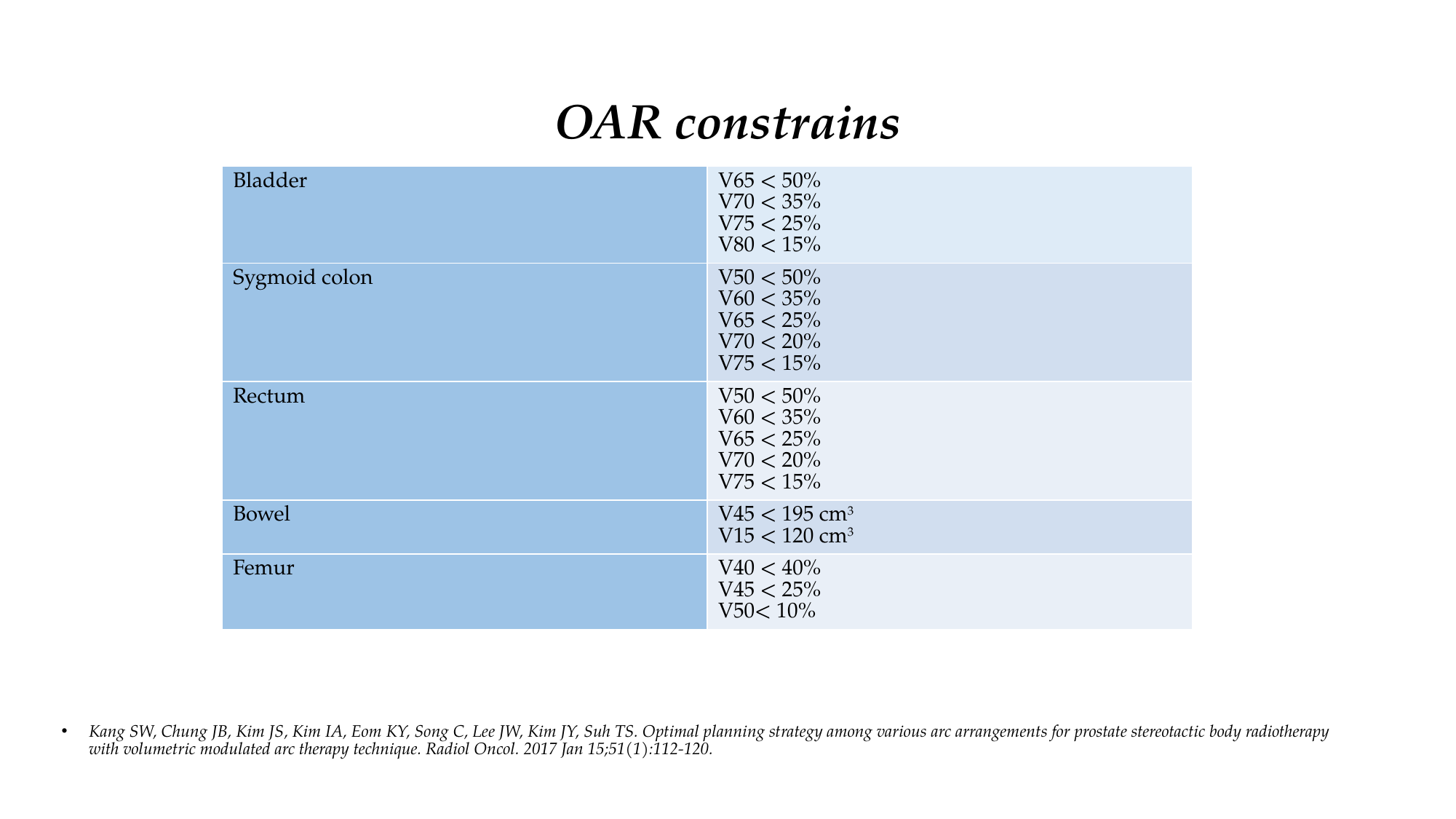

# OAR constrains
| Bladder | V65 < 50% V70 < 35% V75 < 25% V80 < 15% |
| --- | --- |
| Sygmoid colon | V50 < 50% V60 < 35% V65 < 25% V70 < 20% V75 < 15% |
| Rectum | V50 < 50% V60 < 35% V65 < 25% V70 < 20% V75 < 15% |
| Bowel | V45 < 195 cm3 V15 < 120 cm3 |
| Femur | V40 < 40% V45 < 25% V50< 10% |
Kang SW, Chung JB, Kim JS, Kim IA, Eom KY, Song C, Lee JW, Kim JY, Suh TS. Optimal planning strategy among various arc arrangements for prostate stereotactic body radiotherapy with volumetric modulated arc therapy technique. Radiol Oncol. 2017 Jan 15;51(1):112-120.